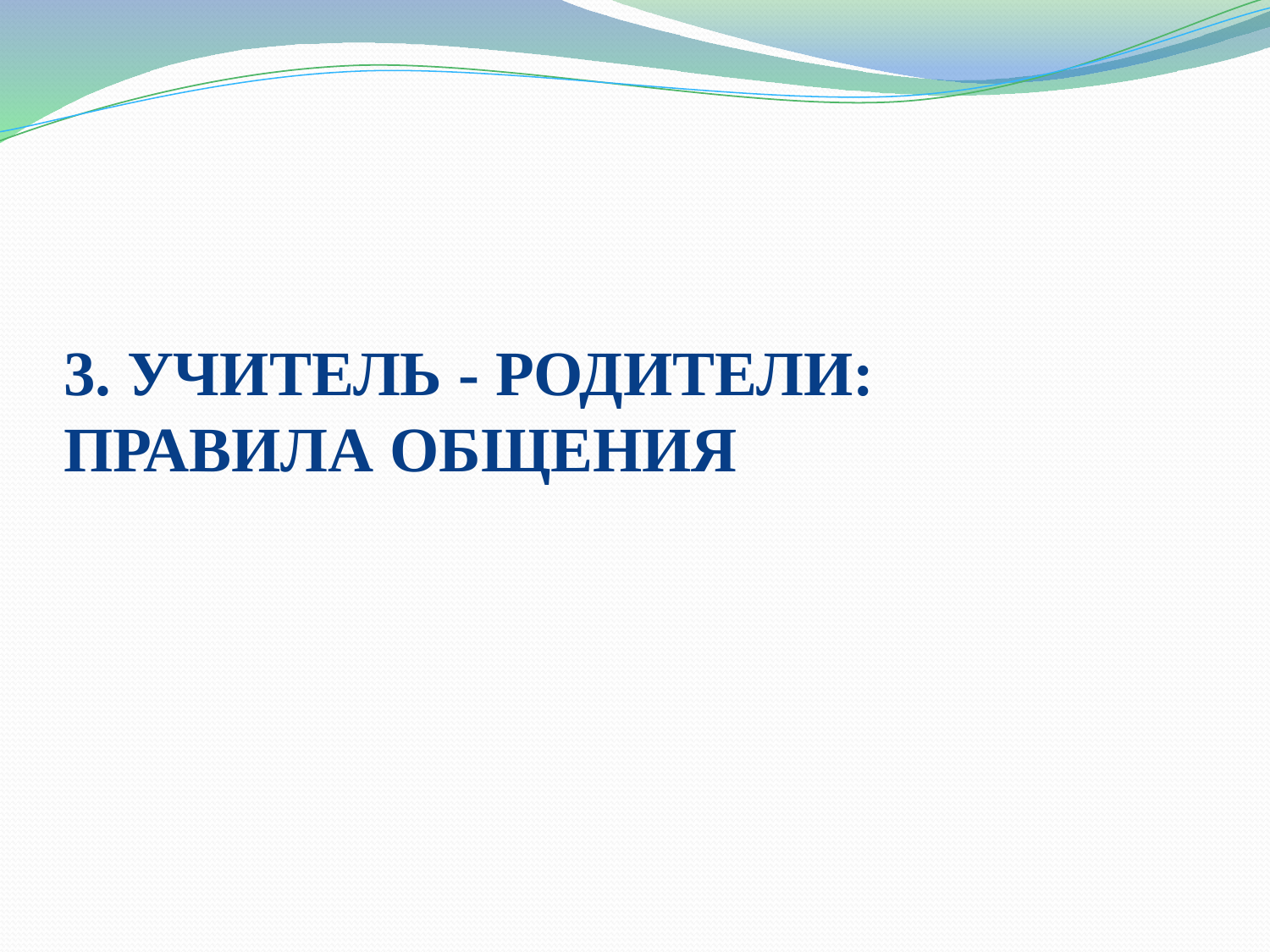

# 3. УЧИТЕЛЬ - РОДИТЕЛИ: ПРАВИЛА ОБЩЕНИЯ